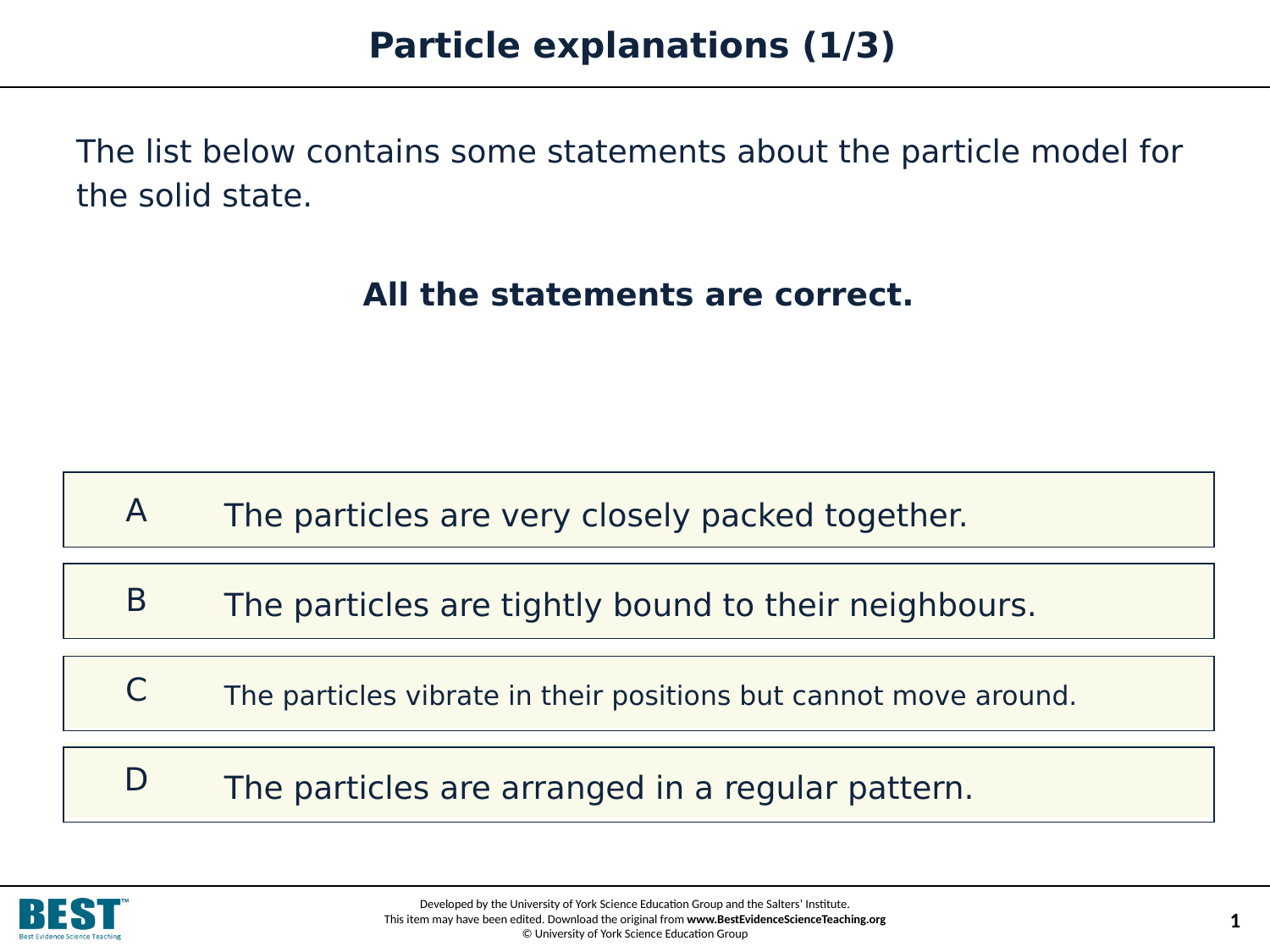

# Particle explanations (1/3)
The list below contains some statements about the particle model for the solid state.

All the statements are correct.
The particles are very closely packed together.
The particles are tightly bound to their neighbours.
The particles vibrate in their positions but cannot move around.
The particles are arranged in a regular pattern.
1